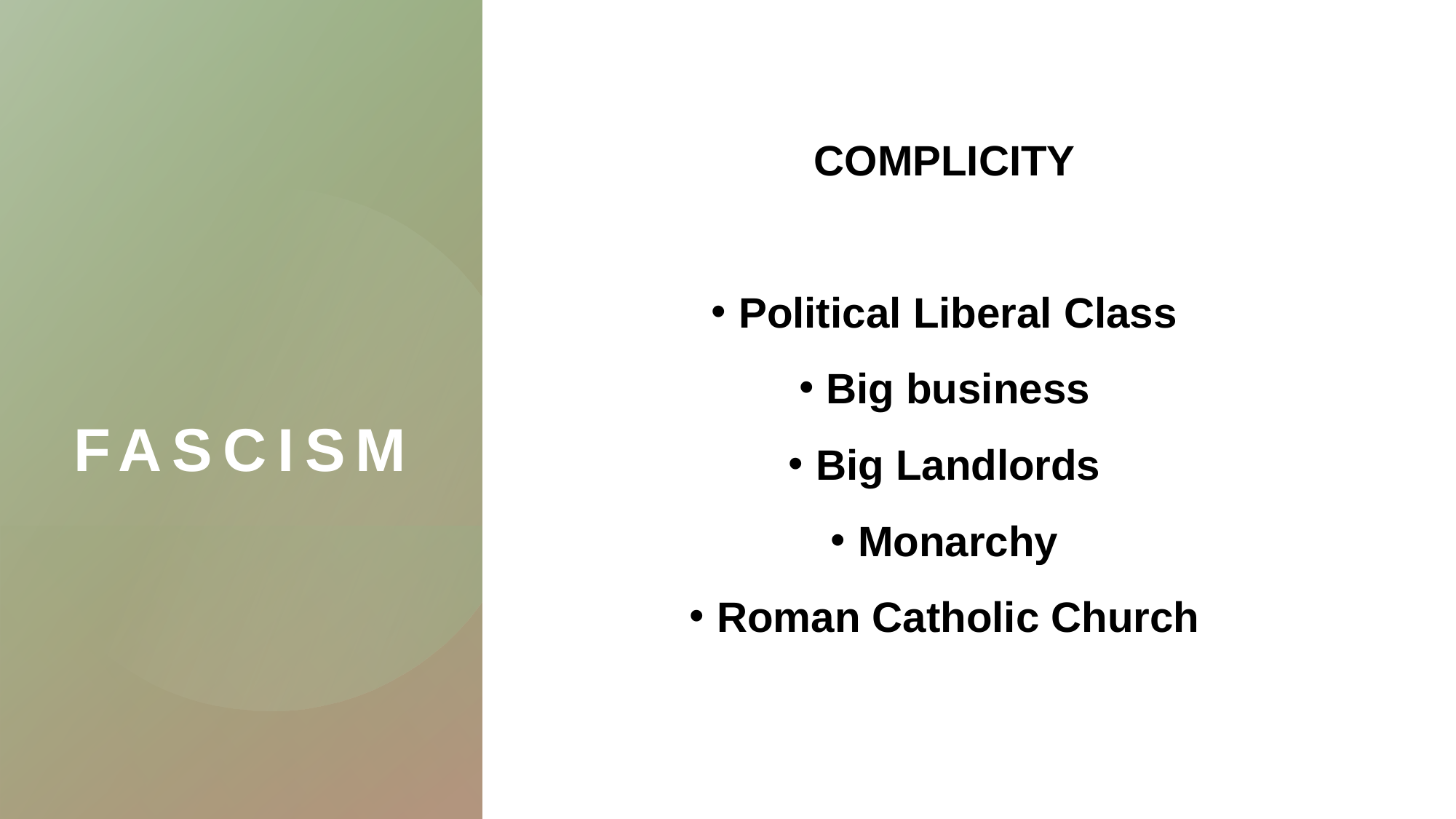

# FASCISM
COMPLICITY

Political Liberal Class
Big business
Big Landlords
Monarchy
Roman Catholic Church